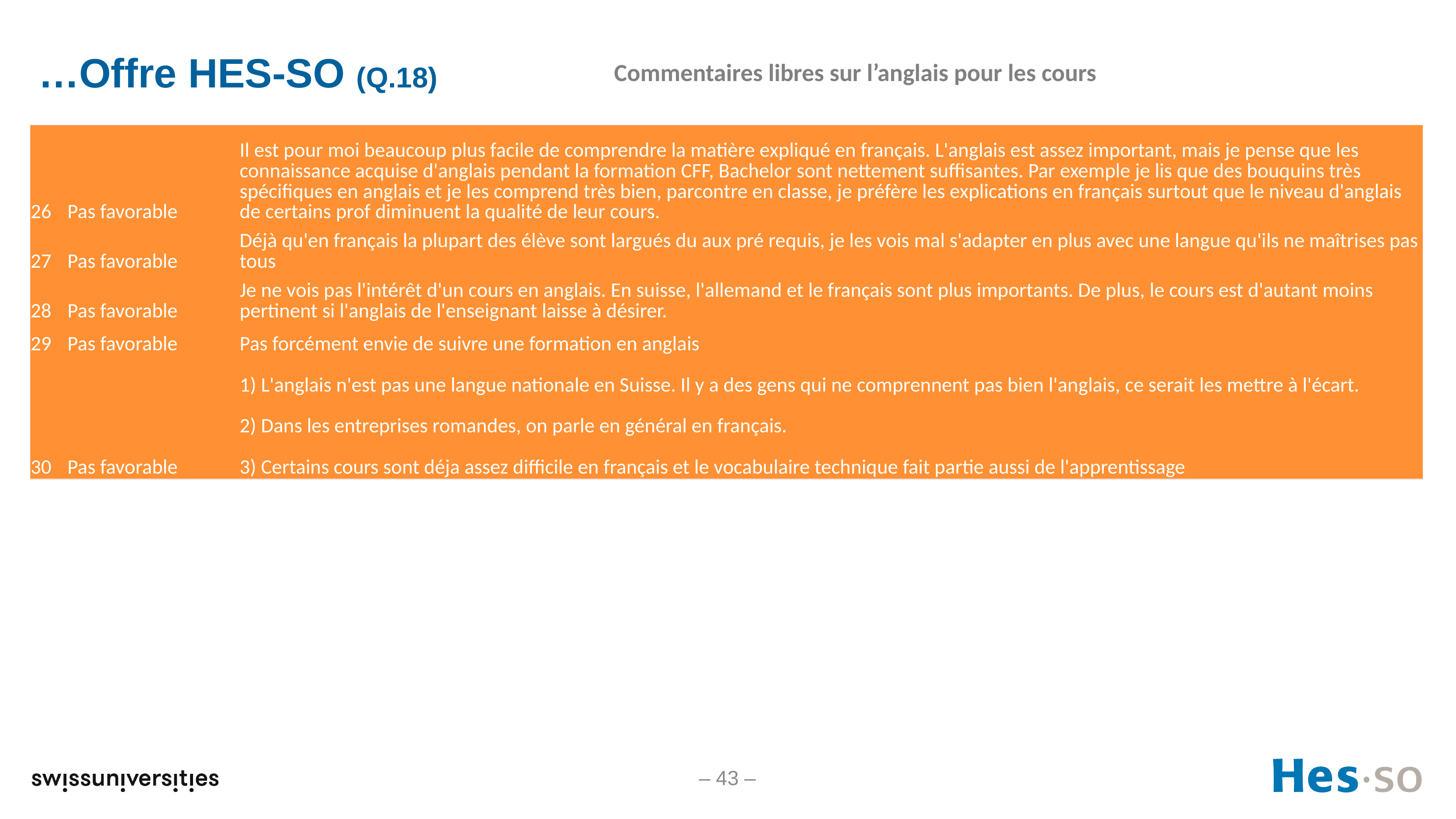

# …Offre HES-SO (Q.18)
Commentaires libres sur l’anglais pour les cours
| 26 | Pas favorable | Il est pour moi beaucoup plus facile de comprendre la matière expliqué en français. L'anglais est assez important, mais je pense que les connaissance acquise d'anglais pendant la formation CFF, Bachelor sont nettement suffisantes. Par exemple je lis que des bouquins très spécifiques en anglais et je les comprend très bien, parcontre en classe, je préfère les explications en français surtout que le niveau d'anglais de certains prof diminuent la qualité de leur cours. |
| --- | --- | --- |
| 27 | Pas favorable | Déjà qu'en français la plupart des élève sont largués du aux pré requis, je les vois mal s'adapter en plus avec une langue qu'ils ne maîtrises pas tous |
| 28 | Pas favorable | Je ne vois pas l'intérêt d'un cours en anglais. En suisse, l'allemand et le français sont plus importants. De plus, le cours est d'autant moins pertinent si l'anglais de l'enseignant laisse à désirer. |
| 29 | Pas favorable | Pas forcément envie de suivre une formation en anglais |
| 30 | Pas favorable | 1) L'anglais n'est pas une langue nationale en Suisse. Il y a des gens qui ne comprennent pas bien l'anglais, ce serait les mettre à l'écart. 2) Dans les entreprises romandes, on parle en général en français. 3) Certains cours sont déja assez difficile en français et le vocabulaire technique fait partie aussi de l'apprentissage |